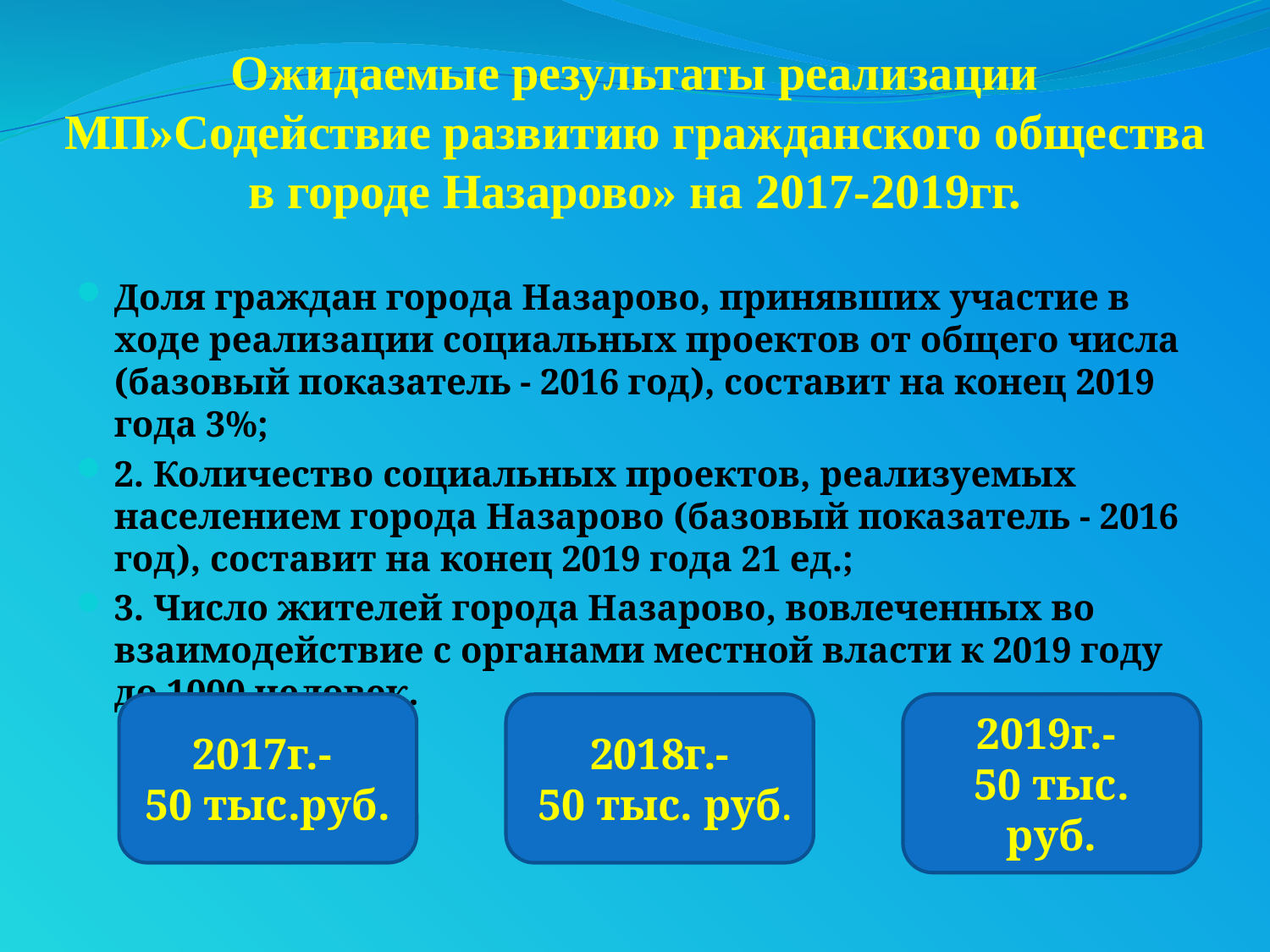

# Ожидаемые результаты реализации МП»Содействие развитию гражданского общества в городе Назарово» на 2017-2019гг.
Доля граждан города Назарово, принявших участие в ходе реализации социальных проектов от общего числа (базовый показатель - 2016 год), составит на конец 2019 года 3%;
2. Количество социальных проектов, реализуемых населением города Назарово (базовый показатель - 2016 год), составит на конец 2019 года 21 ед.;
3. Число жителей города Назарово, вовлеченных во взаимодействие с органами местной власти к 2019 году до 1000 человек.
2017г.-
50 тыс.руб.
2018г.-
 50 тыс. руб.
2019г.-
50 тыс. руб.